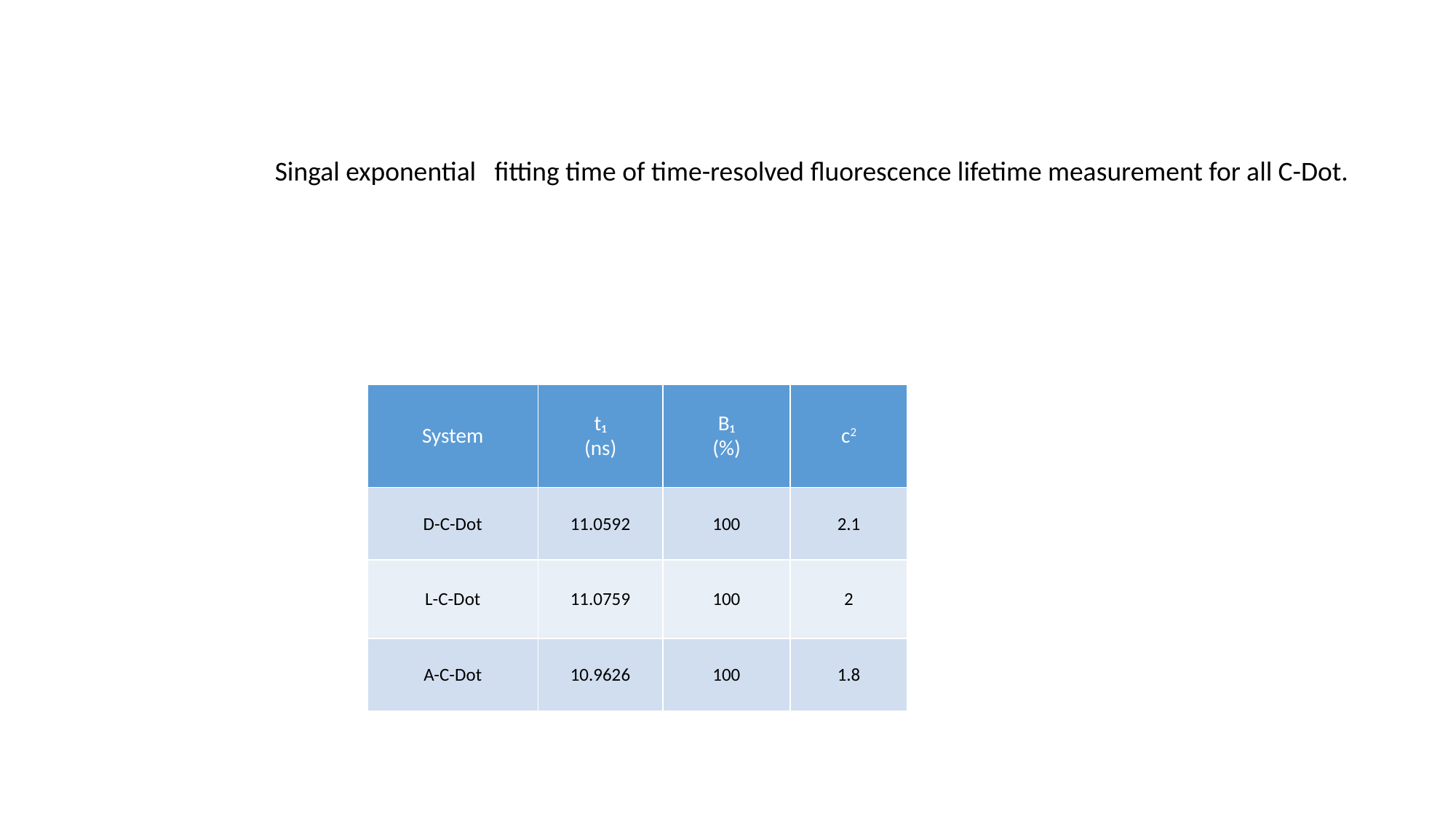

Singal exponential   fitting time of time-resolved fluorescence lifetime measurement for all C-Dot.

| System | t₁ (ns) | B₁ (%) | c2 |
| --- | --- | --- | --- |
| D-C-Dot | 11.0592 | 100 | 2.1 |
| L-C-Dot | 11.0759 | 100 | 2 |
| A-C-Dot | 10.9626 | 100 | 1.8 |